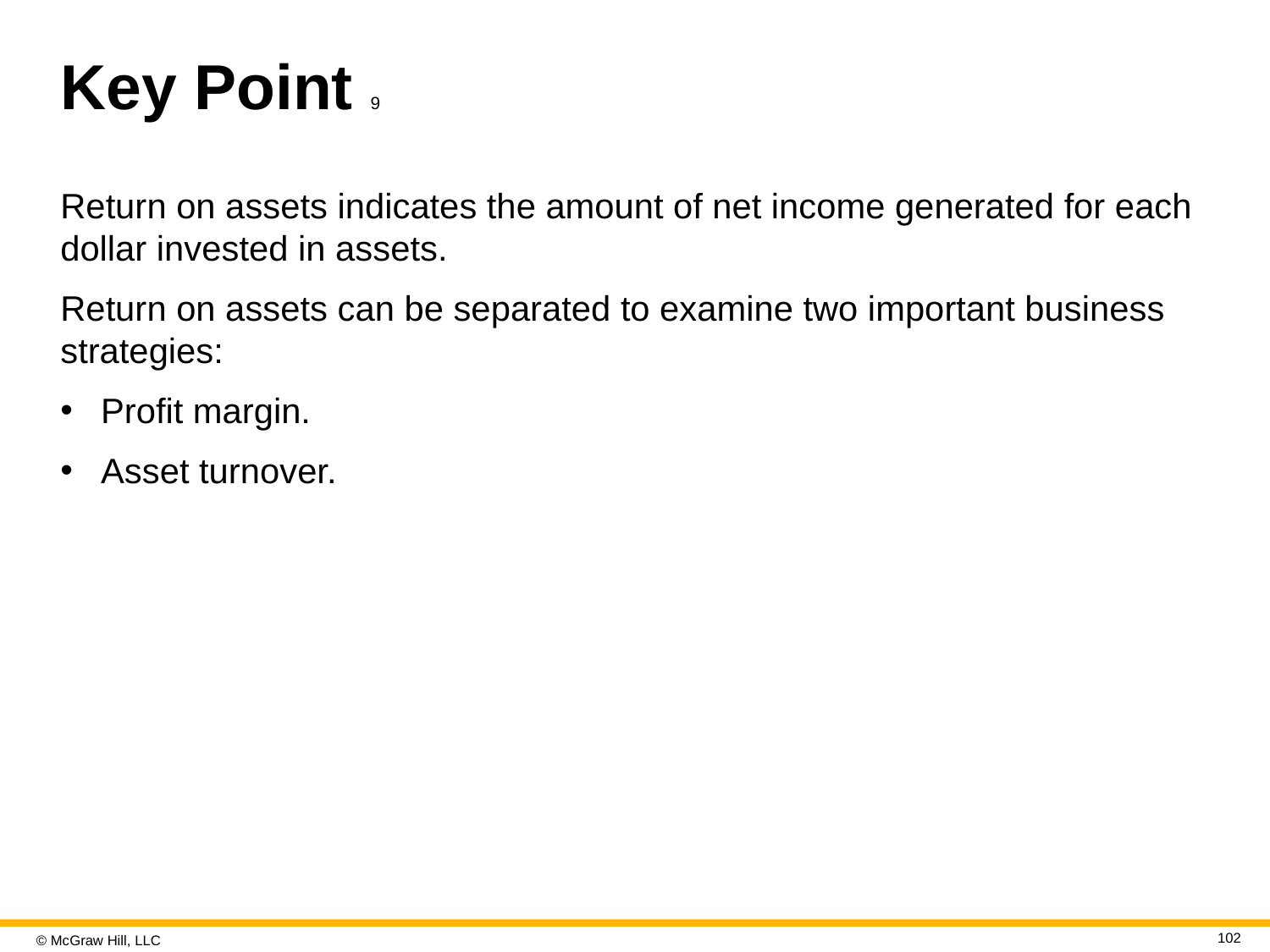

# Key Point 9
Return on assets indicates the amount of net income generated for each dollar invested in assets.
Return on assets can be separated to examine two important business strategies:
Profit margin.
Asset turnover.
102